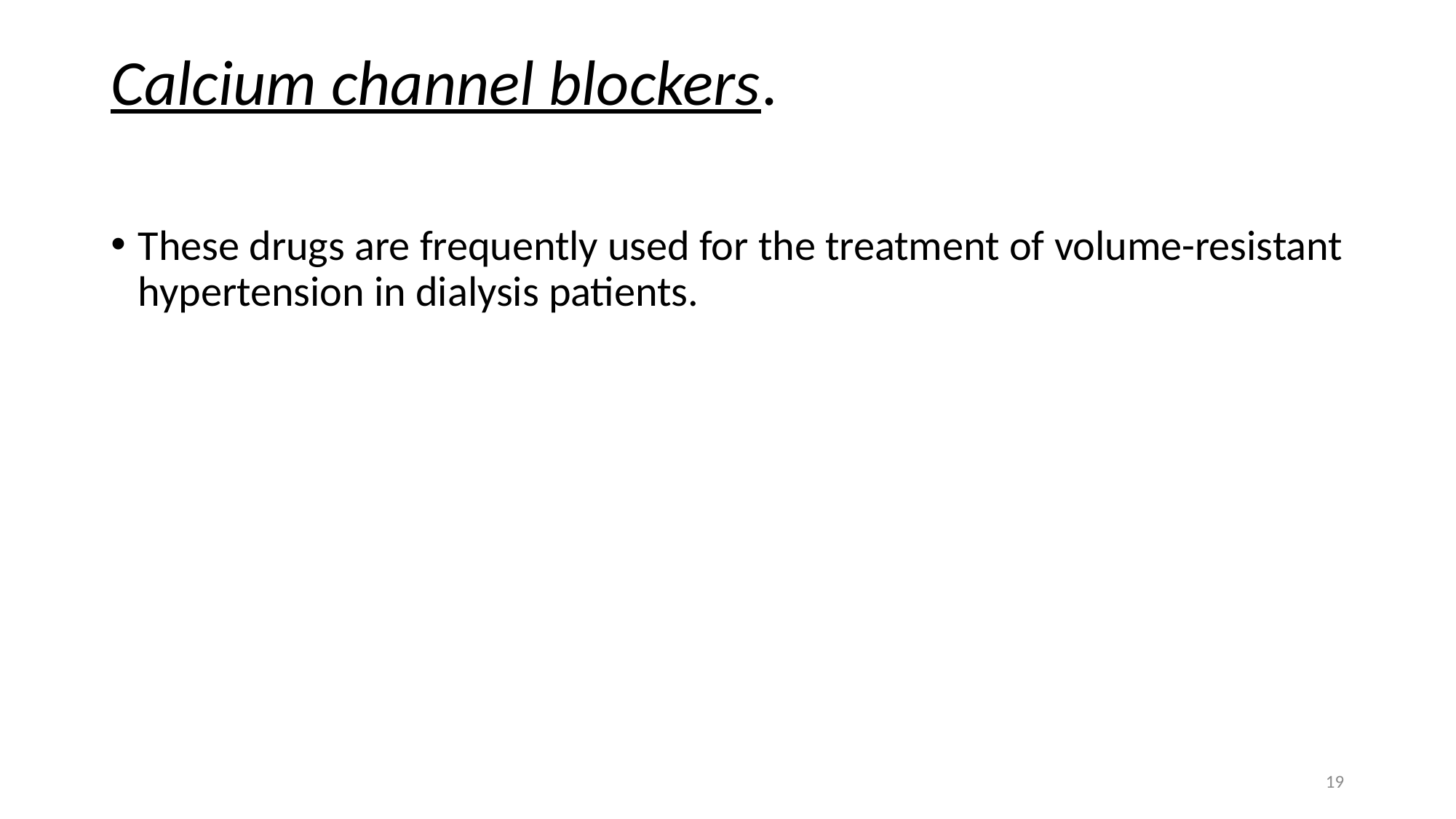

# Calcium channel blockers.
These drugs are frequently used for the treatment of volume-resistant hypertension in dialysis patients.

19